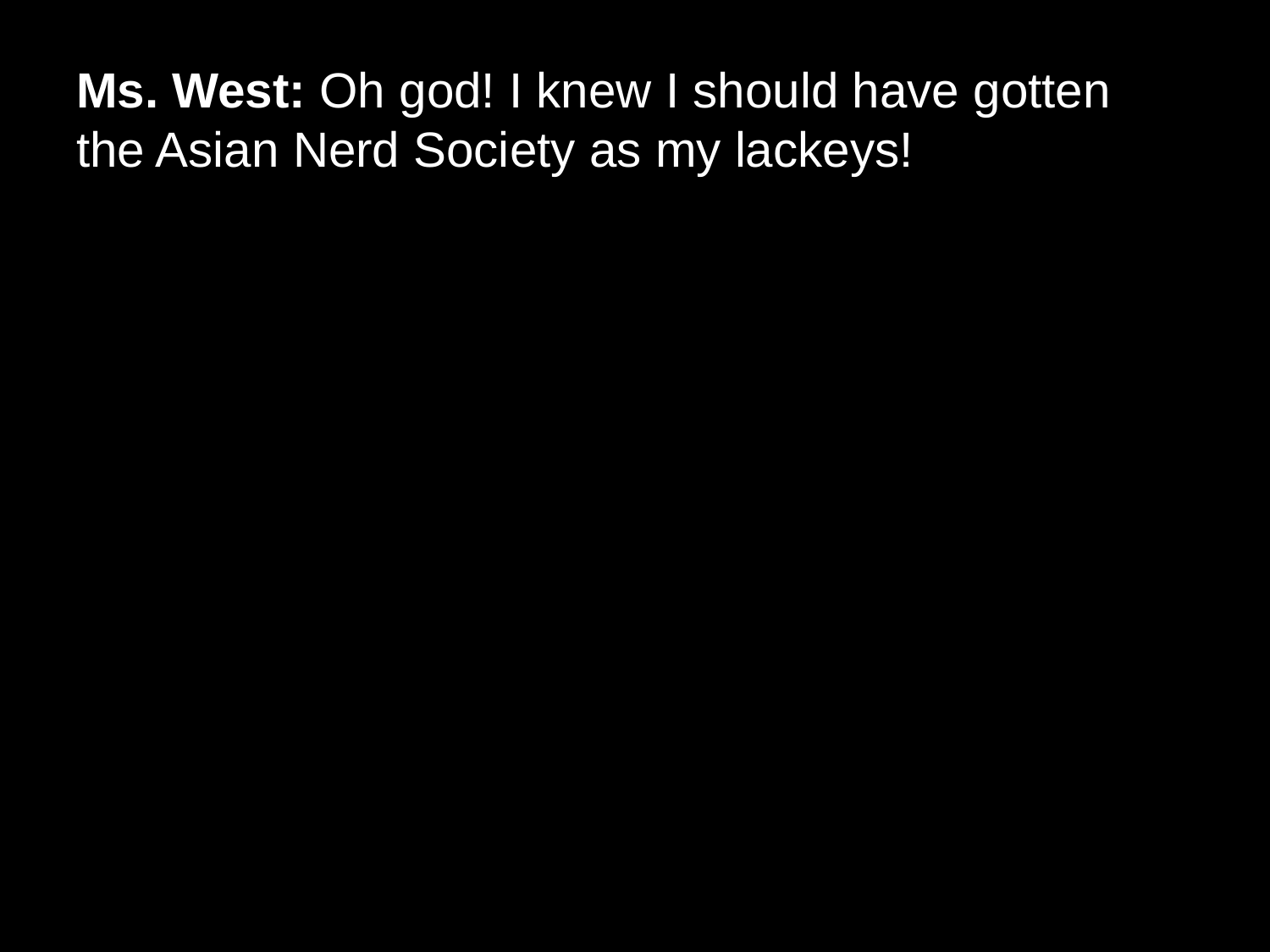

# Ms. West: Oh god! I knew I should have gotten the Asian Nerd Society as my lackeys!